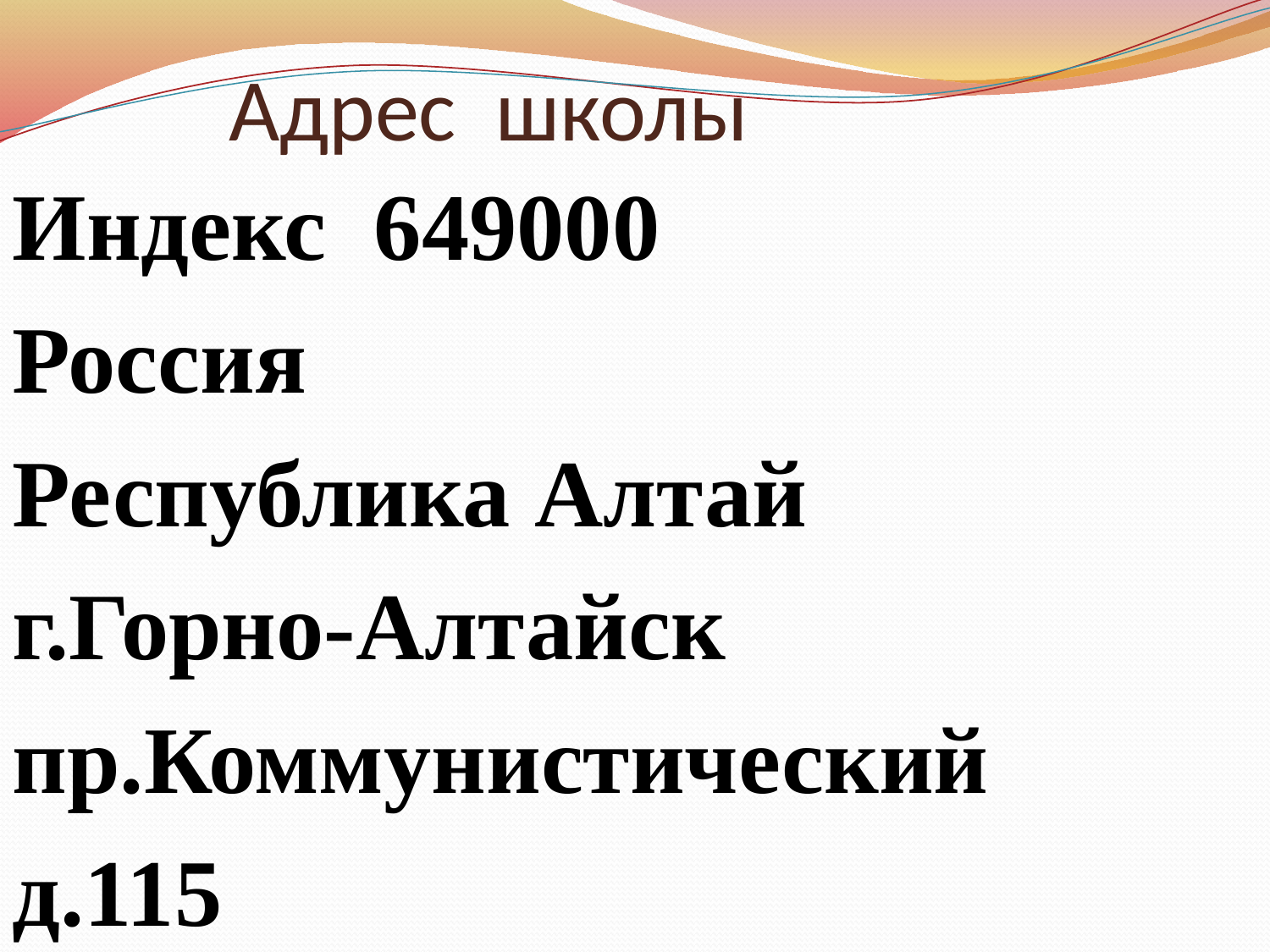

# Адрес  школы
Индекс  649000
Россия
Республика Алтай
г.Горно-Алтайск
пр.Коммунистический
д.115